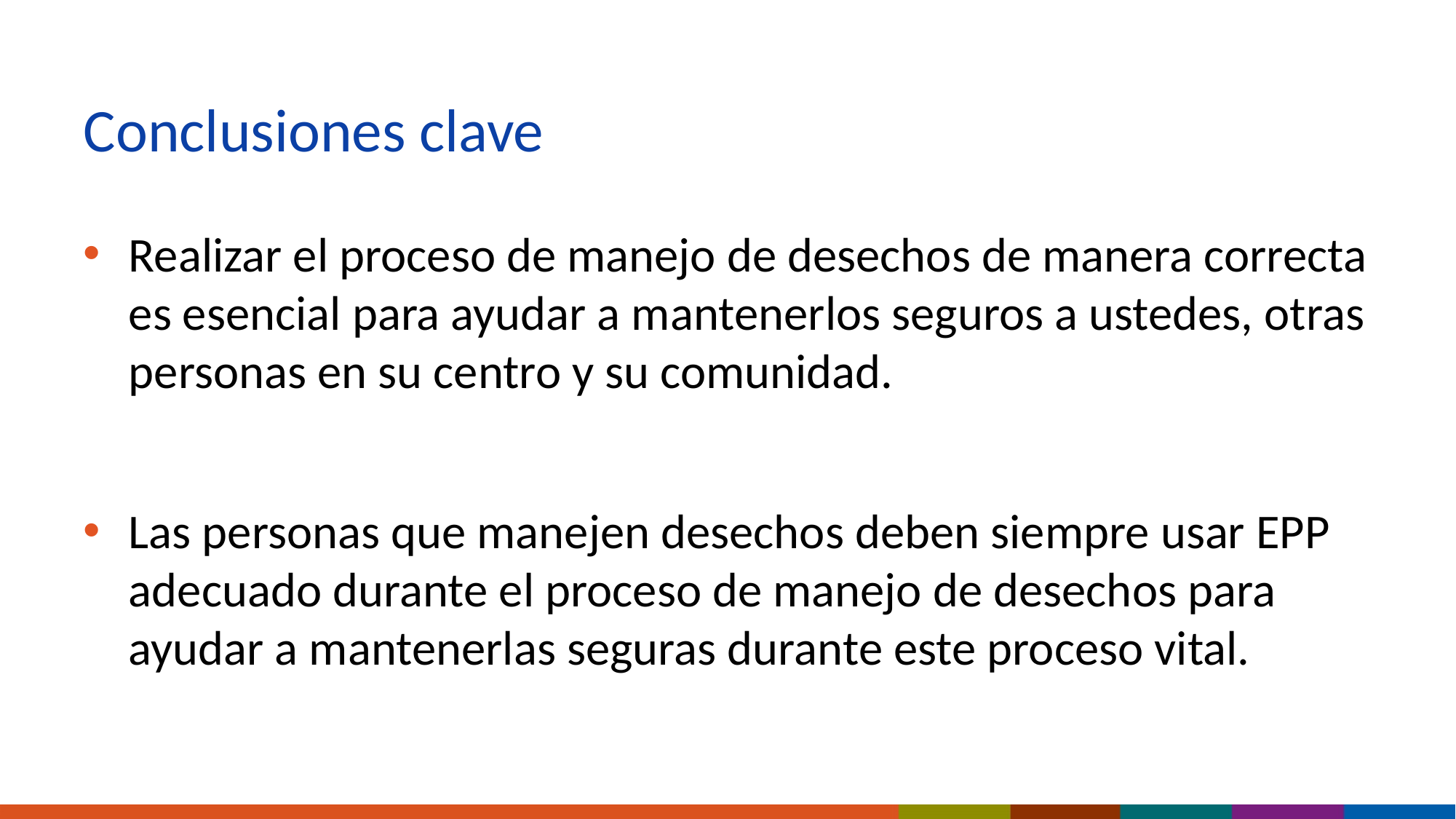

# Conclusiones clave
Realizar el proceso de manejo de desechos de manera correcta es esencial para ayudar a mantenerlos seguros a ustedes, otras personas en su centro y su comunidad.

Las personas que manejen desechos deben siempre usar EPP adecuado durante el proceso de manejo de desechos para ayudar a mantenerlas seguras durante este proceso vital.